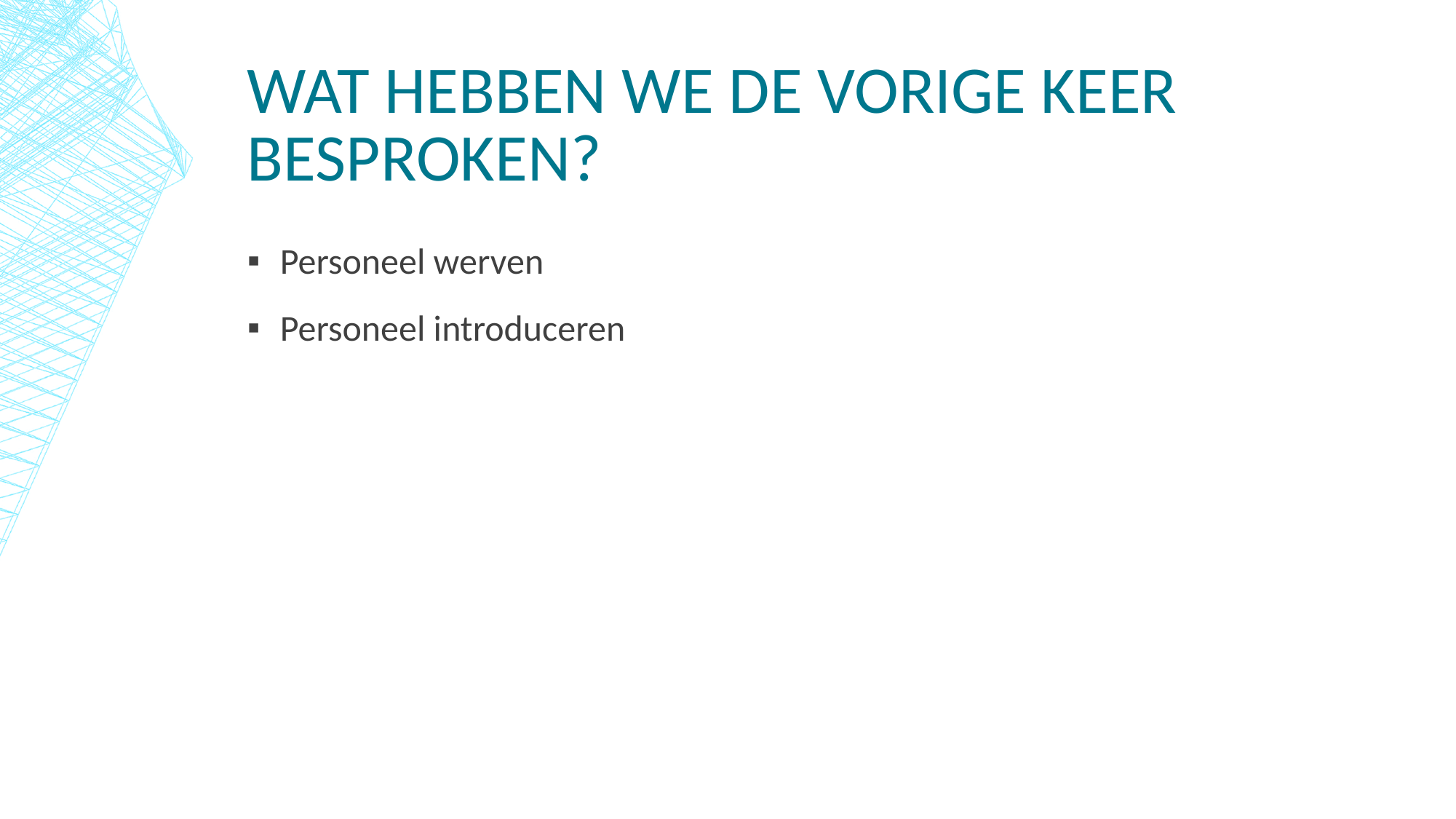

# Wat hebben we de vorige keer besproken?
Personeel werven
Personeel introduceren